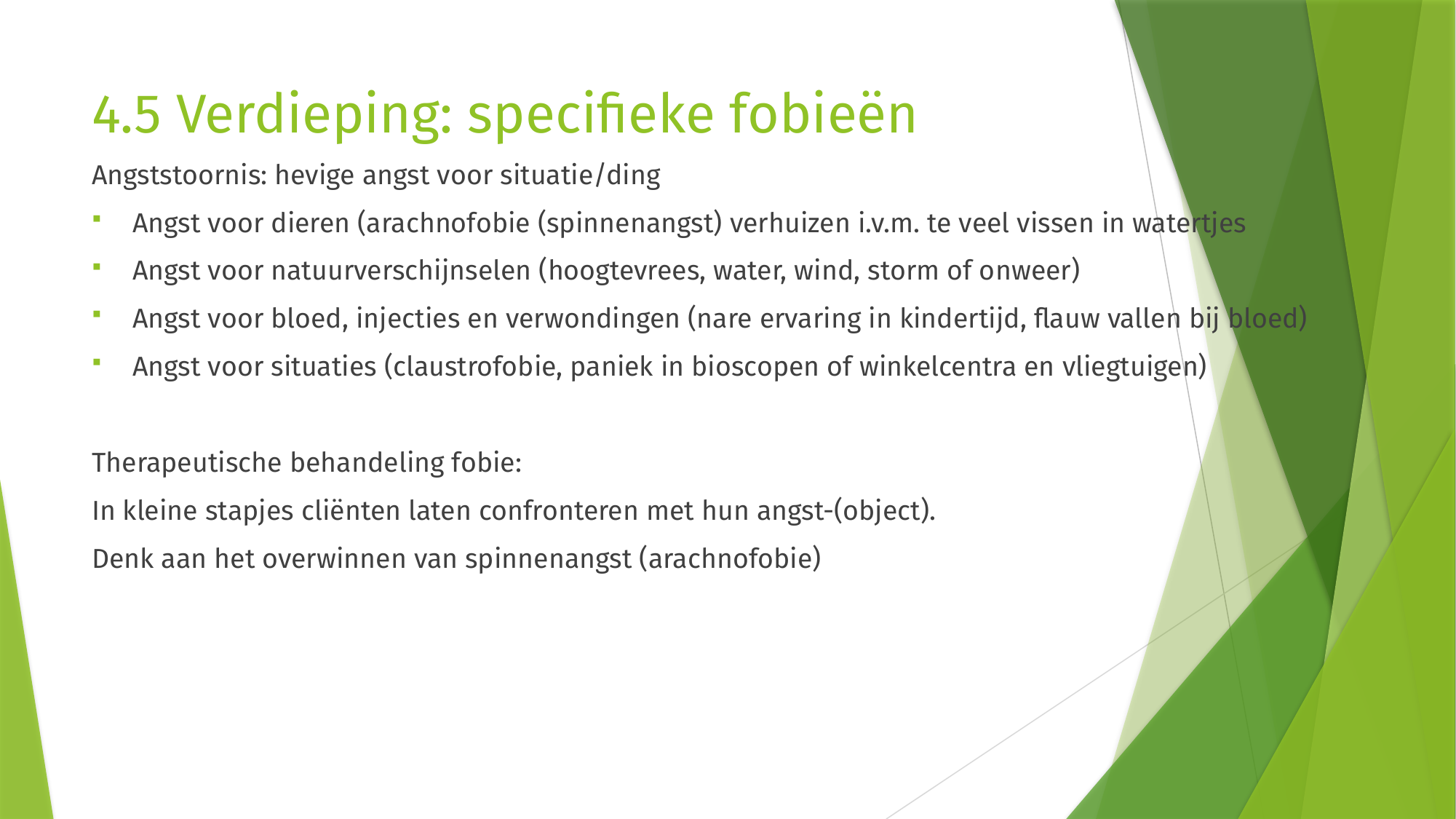

# 4.5 Verdieping: specifieke fobieën
Angststoornis: hevige angst voor situatie/ding
Angst voor dieren (arachnofobie (spinnenangst) verhuizen i.v.m. te veel vissen in watertjes
Angst voor natuurverschijnselen (hoogtevrees, water, wind, storm of onweer)
Angst voor bloed, injecties en verwondingen (nare ervaring in kindertijd, flauw vallen bij bloed)
Angst voor situaties (claustrofobie, paniek in bioscopen of winkelcentra en vliegtuigen)

Therapeutische behandeling fobie:
In kleine stapjes cliënten laten confronteren met hun angst-(object).
Denk aan het overwinnen van spinnenangst (arachnofobie)